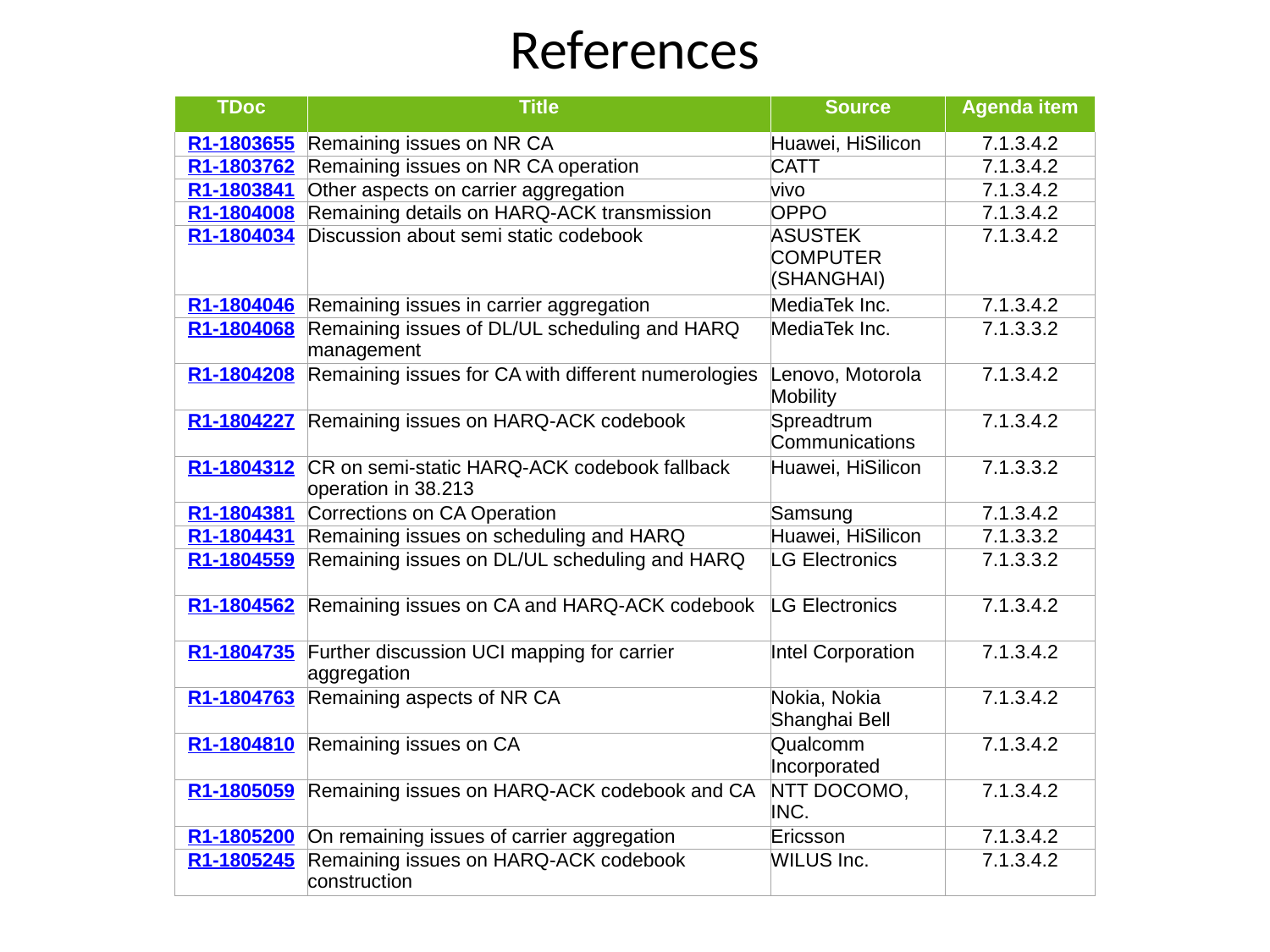

# References
| TDoc | Title | Source | Agenda item |
| --- | --- | --- | --- |
| R1-1803655 | Remaining issues on NR CA | Huawei, HiSilicon | 7.1.3.4.2 |
| R1-1803762 | Remaining issues on NR CA operation | CATT | 7.1.3.4.2 |
| R1-1803841 | Other aspects on carrier aggregation | vivo | 7.1.3.4.2 |
| R1-1804008 | Remaining details on HARQ-ACK transmission | OPPO | 7.1.3.4.2 |
| R1-1804034 | Discussion about semi static codebook | ASUSTEK COMPUTER (SHANGHAI) | 7.1.3.4.2 |
| R1-1804046 | Remaining issues in carrier aggregation | MediaTek Inc. | 7.1.3.4.2 |
| R1-1804068 | Remaining issues of DL/UL scheduling and HARQ management | MediaTek Inc. | 7.1.3.3.2 |
| R1-1804208 | Remaining issues for CA with different numerologies | Lenovo, Motorola Mobility | 7.1.3.4.2 |
| R1-1804227 | Remaining issues on HARQ-ACK codebook | Spreadtrum Communications | 7.1.3.4.2 |
| R1-1804312 | CR on semi-static HARQ-ACK codebook fallback operation in 38.213 | Huawei, HiSilicon | 7.1.3.3.2 |
| R1-1804381 | Corrections on CA Operation | Samsung | 7.1.3.4.2 |
| R1-1804431 | Remaining issues on scheduling and HARQ | Huawei, HiSilicon | 7.1.3.3.2 |
| R1-1804559 | Remaining issues on DL/UL scheduling and HARQ | LG Electronics | 7.1.3.3.2 |
| R1-1804562 | Remaining issues on CA and HARQ-ACK codebook | LG Electronics | 7.1.3.4.2 |
| R1-1804735 | Further discussion UCI mapping for carrier aggregation | Intel Corporation | 7.1.3.4.2 |
| R1-1804763 | Remaining aspects of NR CA | Nokia, Nokia Shanghai Bell | 7.1.3.4.2 |
| R1-1804810 | Remaining issues on CA | Qualcomm Incorporated | 7.1.3.4.2 |
| R1-1805059 | Remaining issues on HARQ-ACK codebook and CA | NTT DOCOMO, INC. | 7.1.3.4.2 |
| R1-1805200 | On remaining issues of carrier aggregation | Ericsson | 7.1.3.4.2 |
| R1-1805245 | Remaining issues on HARQ-ACK codebook construction | WILUS Inc. | 7.1.3.4.2 |